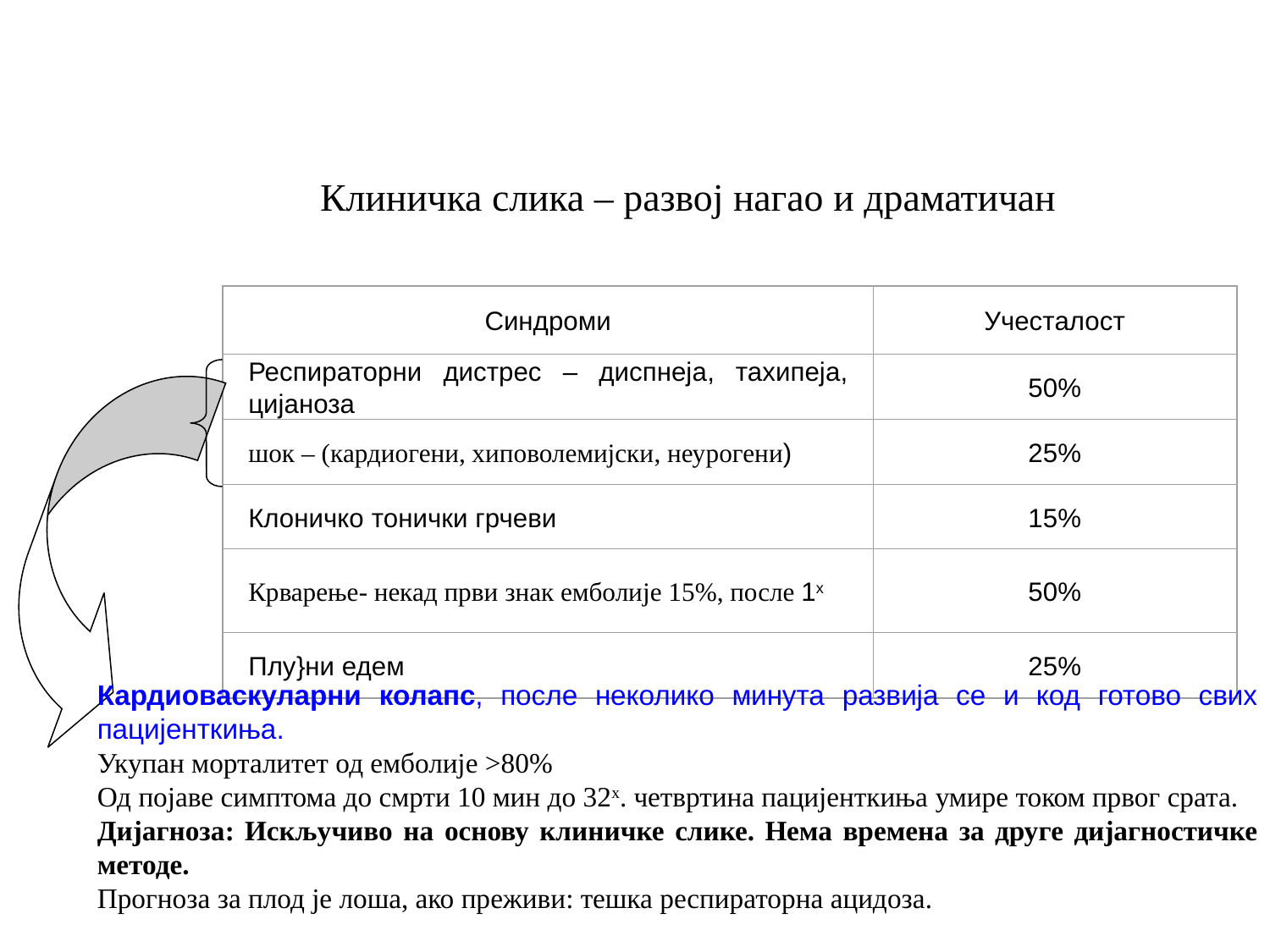

# Клиничка слика – развој нагао и драматичан

Синдроми

Учесталост

Респираторни дистрес – диспнеја, тахипеја, цијаноза

50%

шок – (кардиогени, хиповолемијски, неурогени)

25%

Клоничко тонички грчеви

15%

Крварење- некад први знак емболије 15%, после 1х

50%

Плу}ни едем

25%

Кардиоваскуларни колапс, после неколико минута развија се и код готово свих пацијенткиња.
Укупан морталитет од емболије >80%
Од појаве симптома до смрти 10 мин до 32х. четвртина пацијенткиња умире током првог срата.
Дијагноза: Искључиво на основу клиничке слике. Нема времена за друге дијагностичке методе.
Прогноза за плод је лоша, ако преживи: тешка респираторна ацидоза.